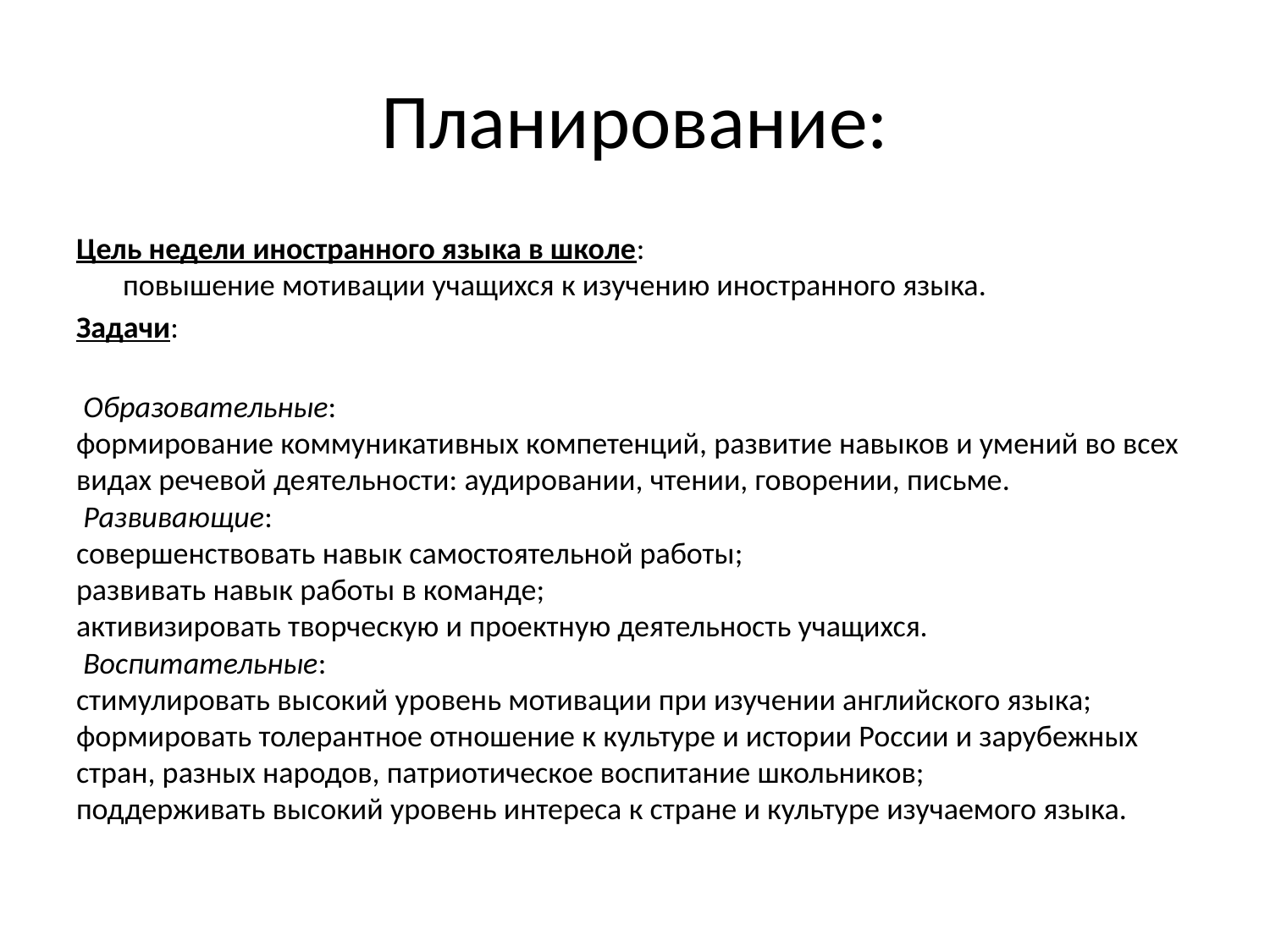

# Планирование:
Цель недели иностранного языка в школе:
повышение мотивации учащихся к изучению иностранного языка.
Задачи:
 Образовательные:
формирование коммуникативных компетенций, развитие навыков и умений во всех видах речевой деятельности: аудировании, чтении, говорении, письме.
 Развивающие:
совершенствовать навык самостоятельной работы;
развивать навык работы в команде;
активизировать творческую и проектную деятельность учащихся.
 Воспитательные:
стимулировать высокий уровень мотивации при изучении английского языка;
формировать толерантное отношение к культуре и истории России и зарубежных стран, разных народов, патриотическое воспитание школьников;
поддерживать высокий уровень интереса к стране и культуре изучаемого языка.